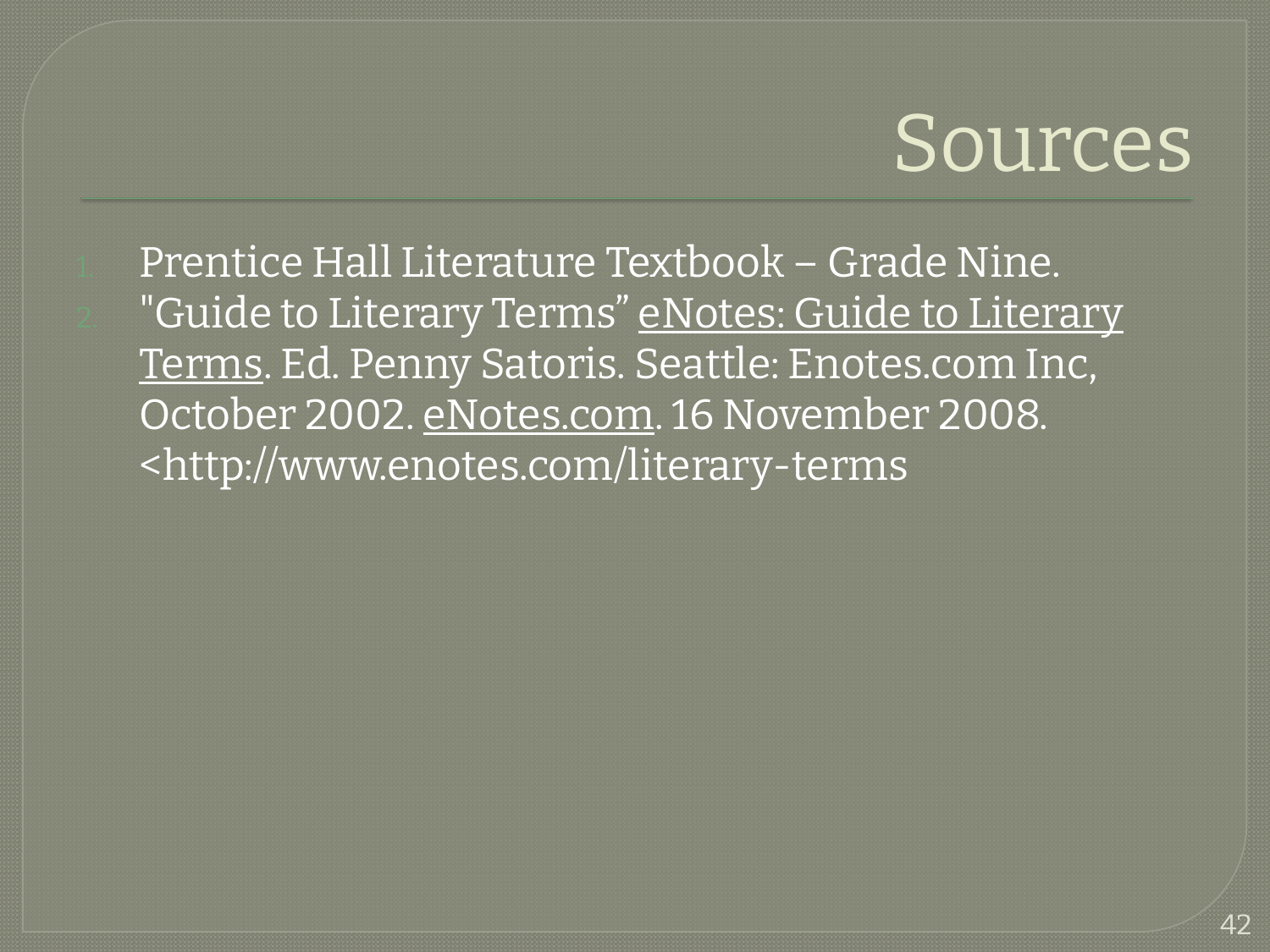

# Sources
Prentice Hall Literature Textbook – Grade Nine.
"Guide to Literary Terms” eNotes: Guide to Literary Terms. Ed. Penny Satoris. Seattle: Enotes.com Inc, October 2002. eNotes.com. 16 November 2008. <http://www.enotes.com/literary-terms
42